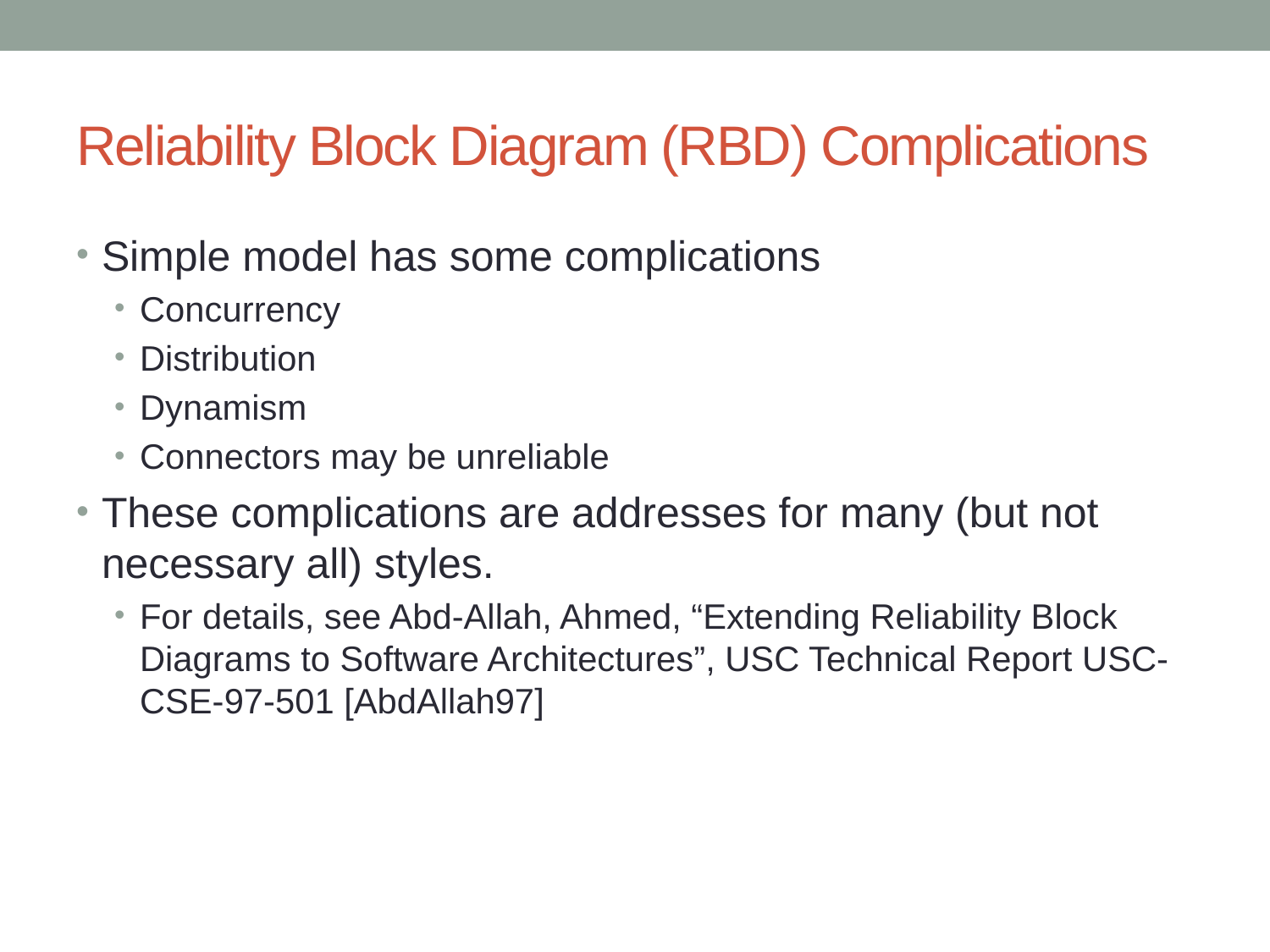

# Reliability Block Diagram (RBD) Complications
Simple model has some complications
Concurrency
Distribution
Dynamism
Connectors may be unreliable
These complications are addresses for many (but not necessary all) styles.
For details, see Abd-Allah, Ahmed, “Extending Reliability Block Diagrams to Software Architectures”, USC Technical Report USC-CSE-97-501 [AbdAllah97]